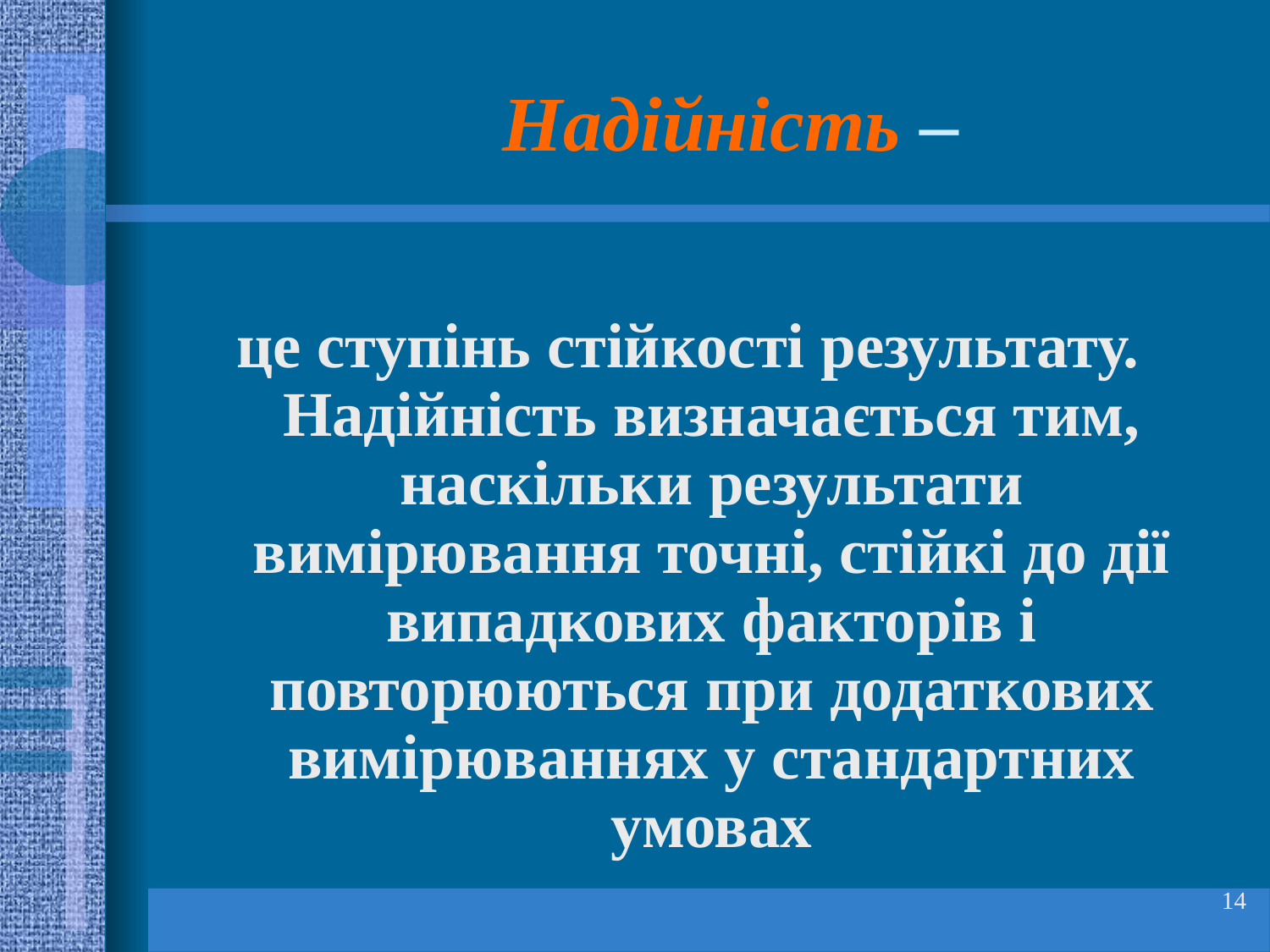

Надійність –

це ступінь стійкості результату. Надійність визначається тим, наскільки результати вимірювання точні, стійкі до дії випадкових факторів і повторюються при додаткових вимірюваннях у стандартних умовах
14